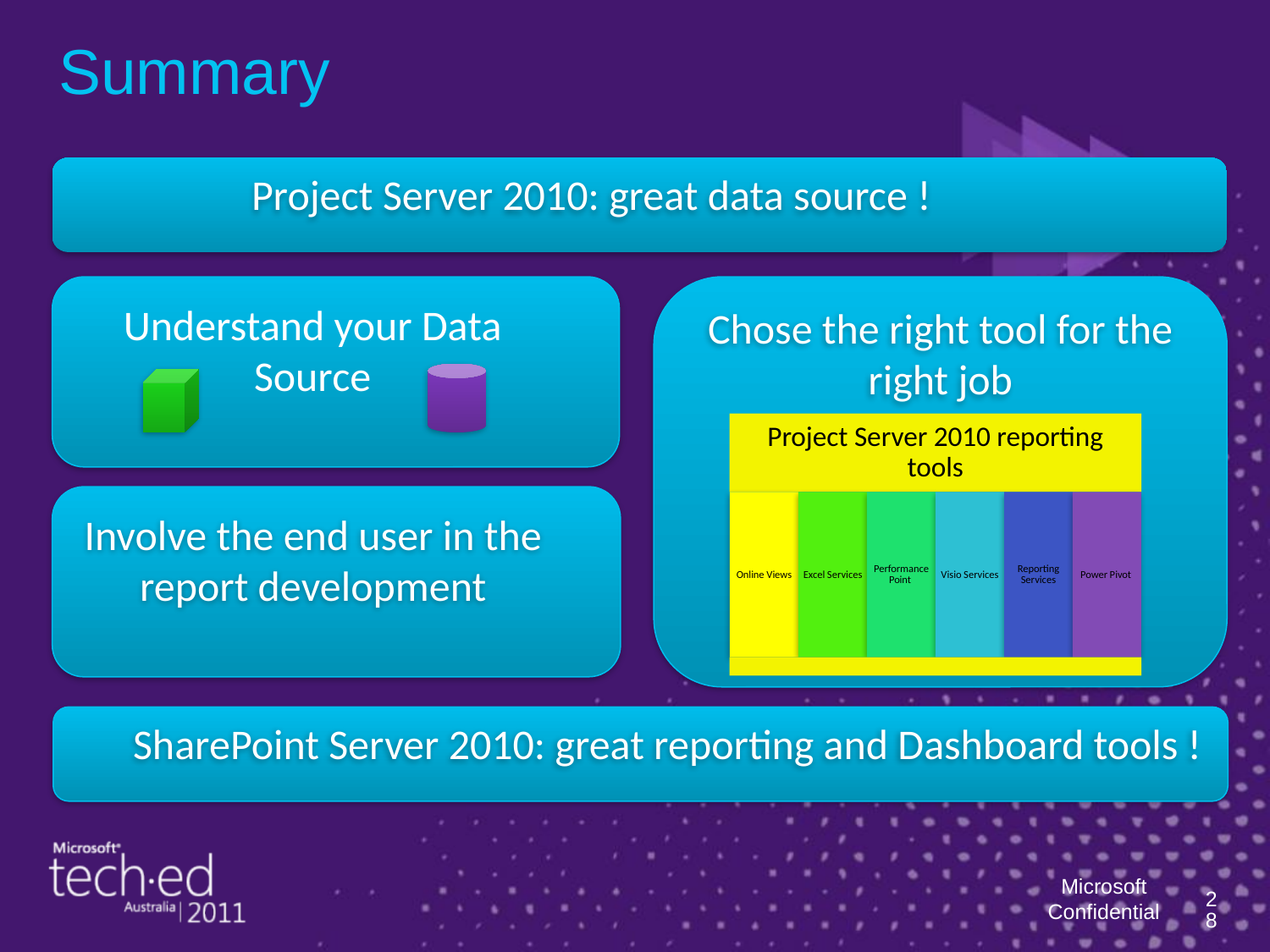

# Summary

Project Server 2010: great data source !

Understand your Data Source

Chose the right tool for the right job
Project Server 2010 reporting tools
Online Views
Excel Services
Performance Point
Visio Services
Reporting Services
Power Pivot

Involve the end user in the report development

SharePoint Server 2010: great reporting and Dashboard tools !
Microsoft Confidential
28